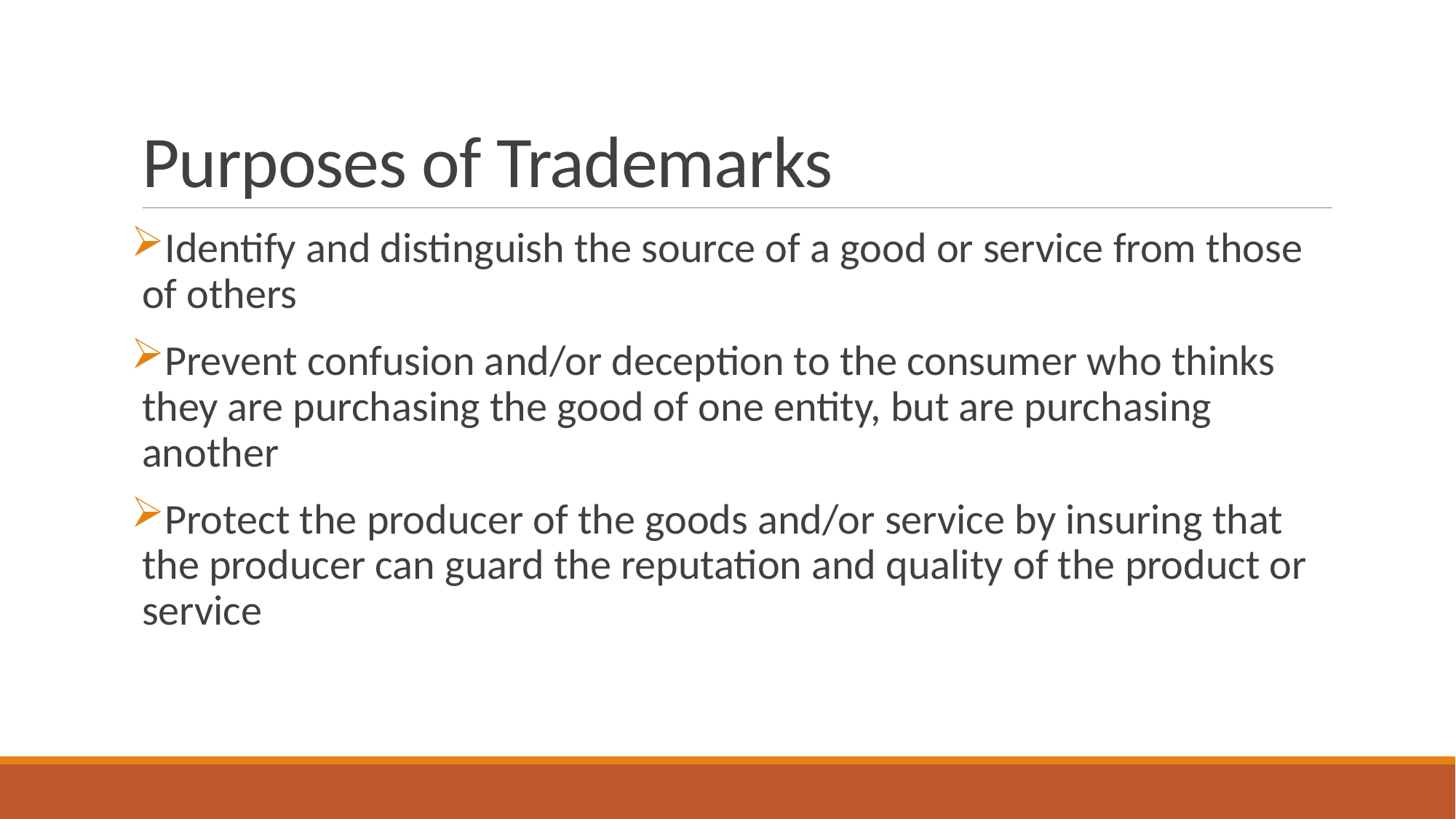

# Purposes of Trademarks
Identify and distinguish the source of a good or service from those of others
Prevent confusion and/or deception to the consumer who thinks they are purchasing the good of one entity, but are purchasing another
Protect the producer of the goods and/or service by insuring that the producer can guard the reputation and quality of the product or service